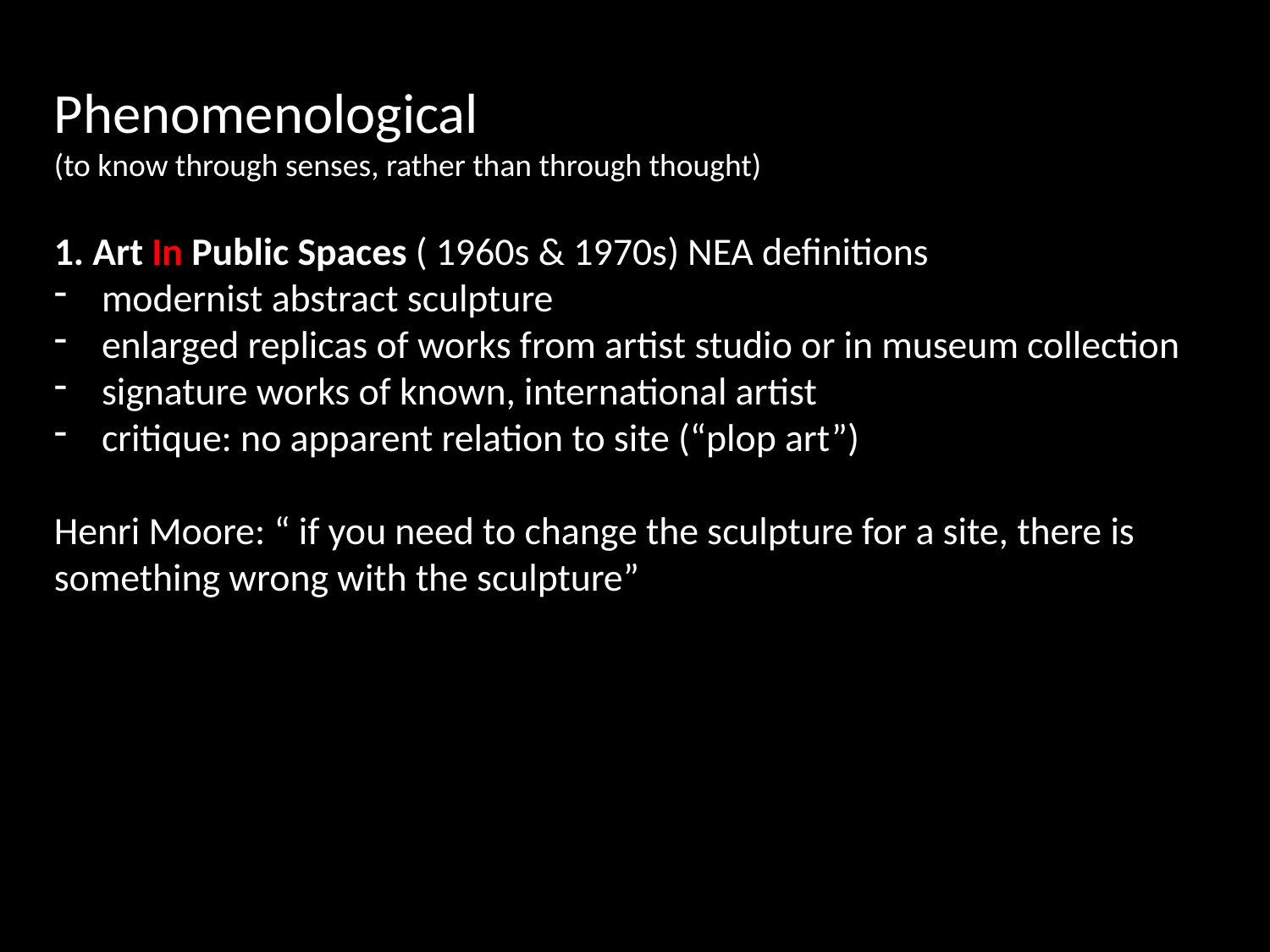

Phenomenological
(to know through senses, rather than through thought)

1. Art In Public Spaces ( 1960s & 1970s) NEA definitions
modernist abstract sculpture
enlarged replicas of works from artist studio or in museum collection
signature works of known, international artist
critique: no apparent relation to site (“plop art”)

Henri Moore: “ if you need to change the sculpture for a site, there is something wrong with the sculpture”